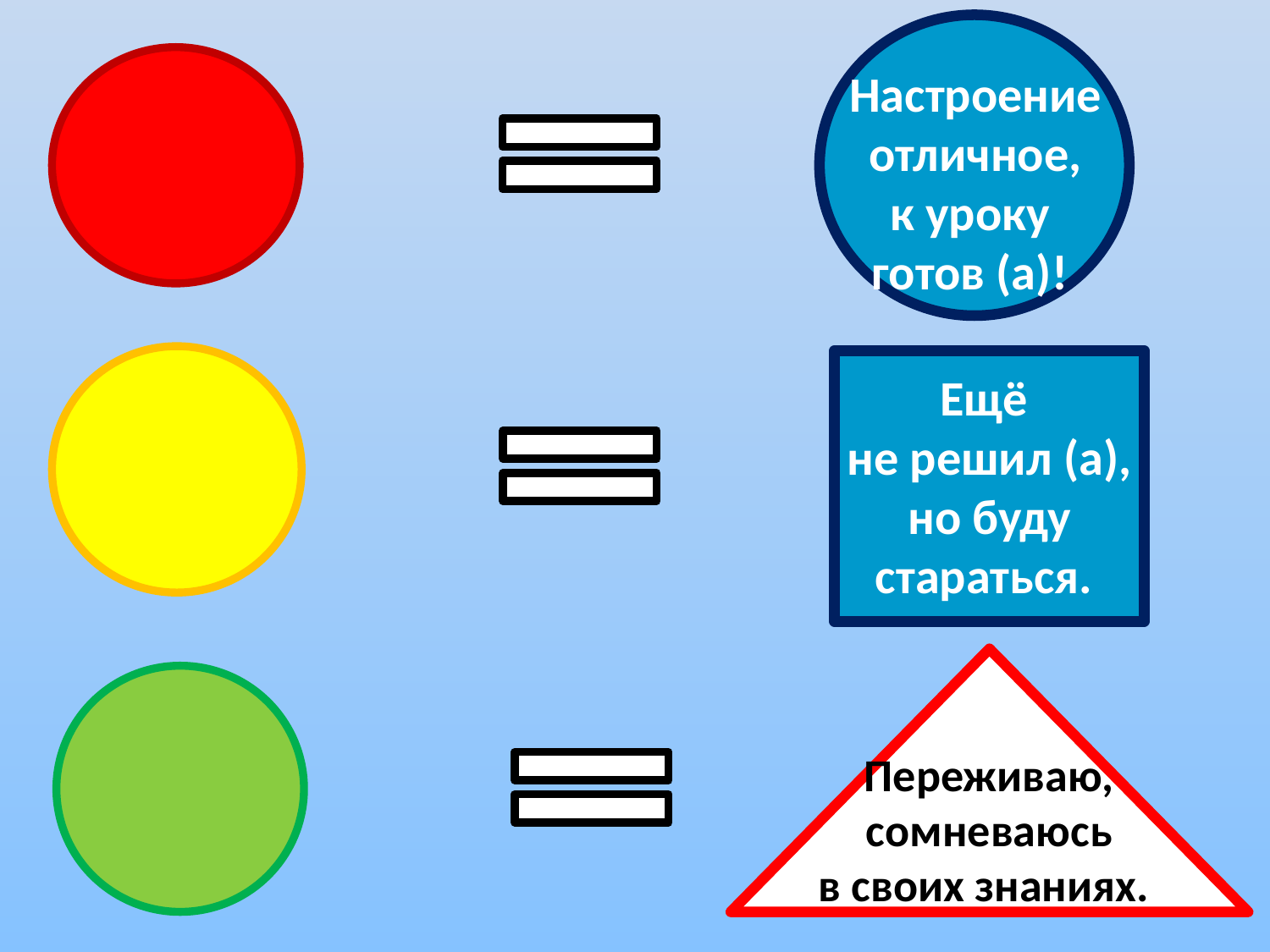

Настроение отличное,
к уроку
готов (а)!

Ещё
не решил (а),
 но буду
стараться.

Переживаю,
 сомневаюсь
в своих знаниях.